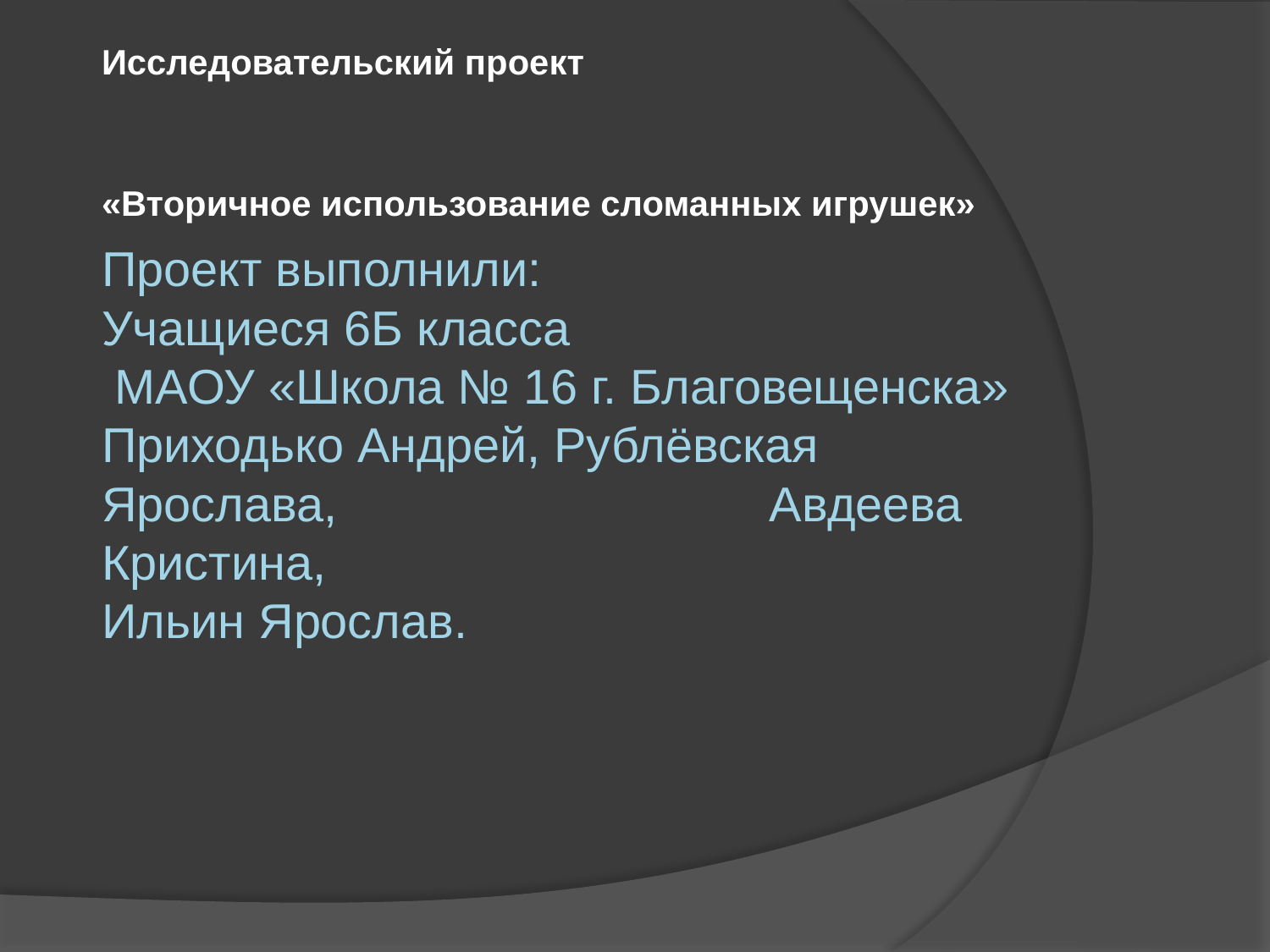

Исследовательский проект

«Вторичное использование сломанных игрушек»

# Проект выполнили: Учащиеся 6Б класса МАОУ «Школа № 16 г. Благовещенска» Приходько Андрей, Рублёвская Ярослава,                                Авдеева Кристина, Ильин Ярослав.